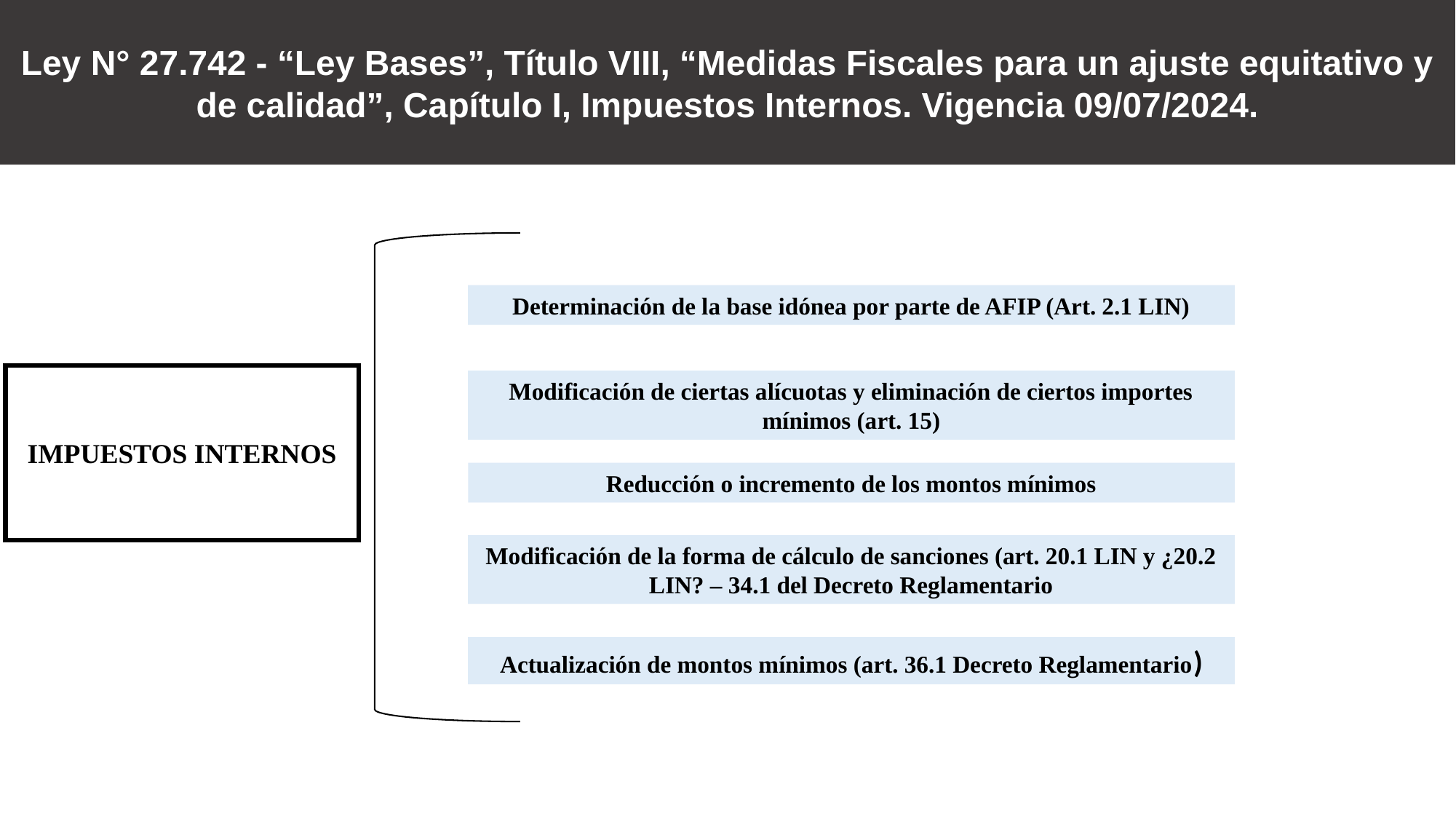

Ley N° 27.742 - “Ley Bases”, Título VIII, “Medidas Fiscales para un ajuste equitativo y de calidad”, Capítulo I, Impuestos Internos. Vigencia 09/07/2024.

Determinación de la base idónea por parte de AFIP (Art. 2.1 LIN)
IMPUESTOS INTERNOS
Modificación de ciertas alícuotas y eliminación de ciertos importes mínimos (art. 15)
Reducción o incremento de los montos mínimos
Modificación de la forma de cálculo de sanciones (art. 20.1 LIN y ¿20.2 LIN? – 34.1 del Decreto Reglamentario
Actualización de montos mínimos (art. 36.1 Decreto Reglamentario)